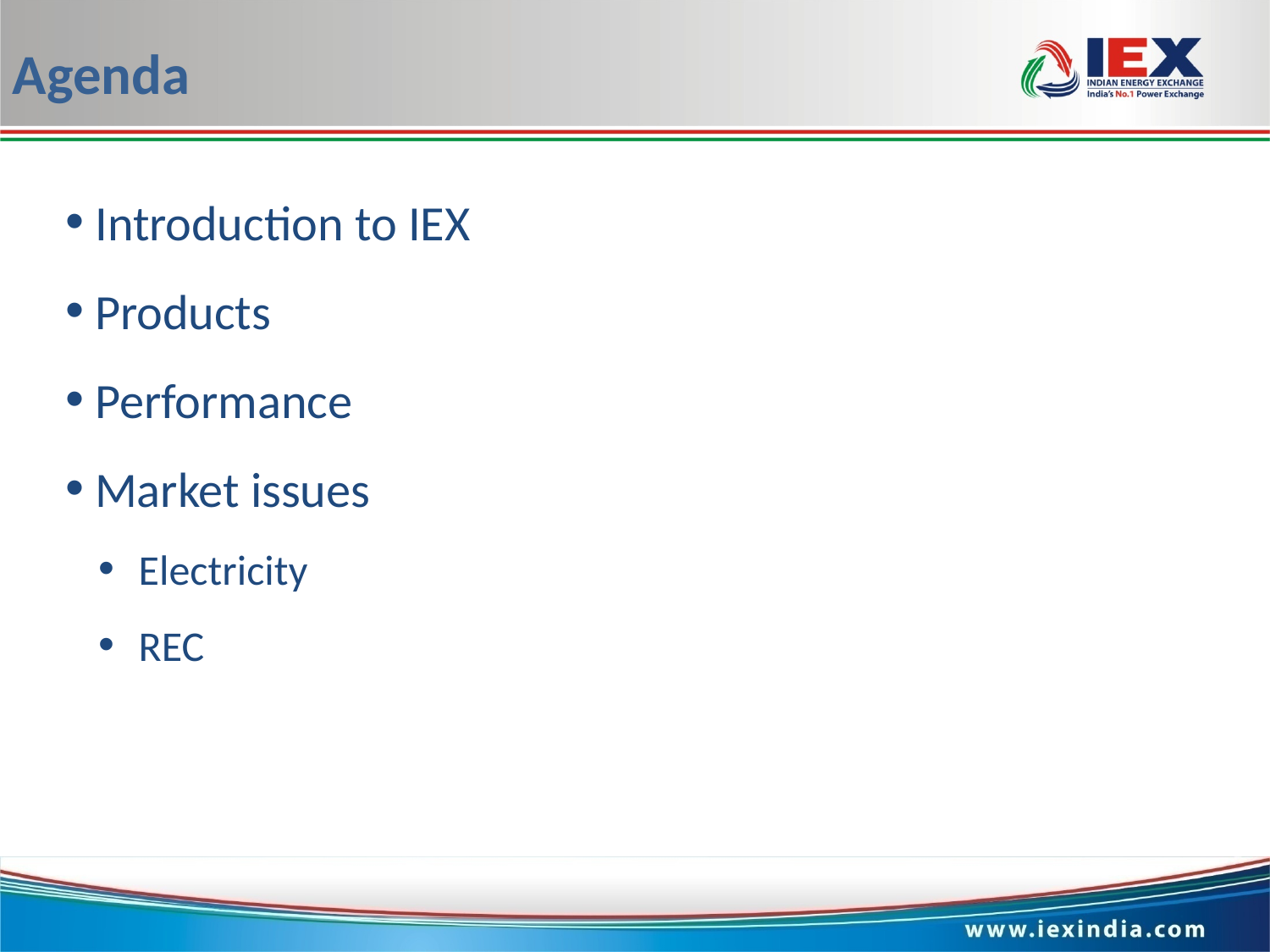

Agenda
 Introduction to IEX
 Products
 Performance
 Market issues
 Electricity
 REC